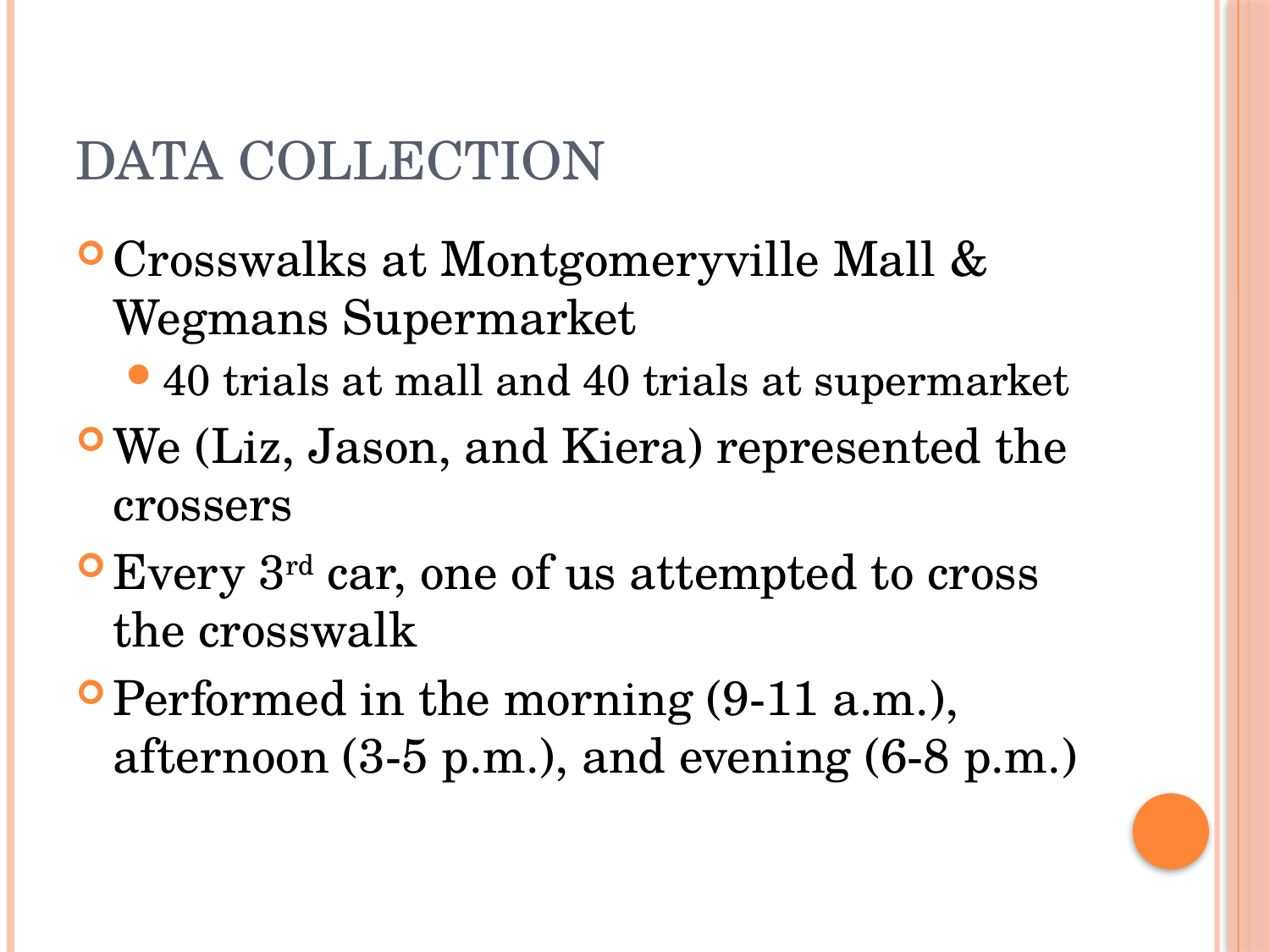

# Data Collection
Crosswalks at Montgomeryville Mall & Wegmans Supermarket
40 trials at mall and 40 trials at supermarket
We (Liz, Jason, and Kiera) represented the crossers
Every 3rd car, one of us attempted to cross the crosswalk
Performed in the morning (9-11 a.m.), afternoon (3-5 p.m.), and evening (6-8 p.m.)